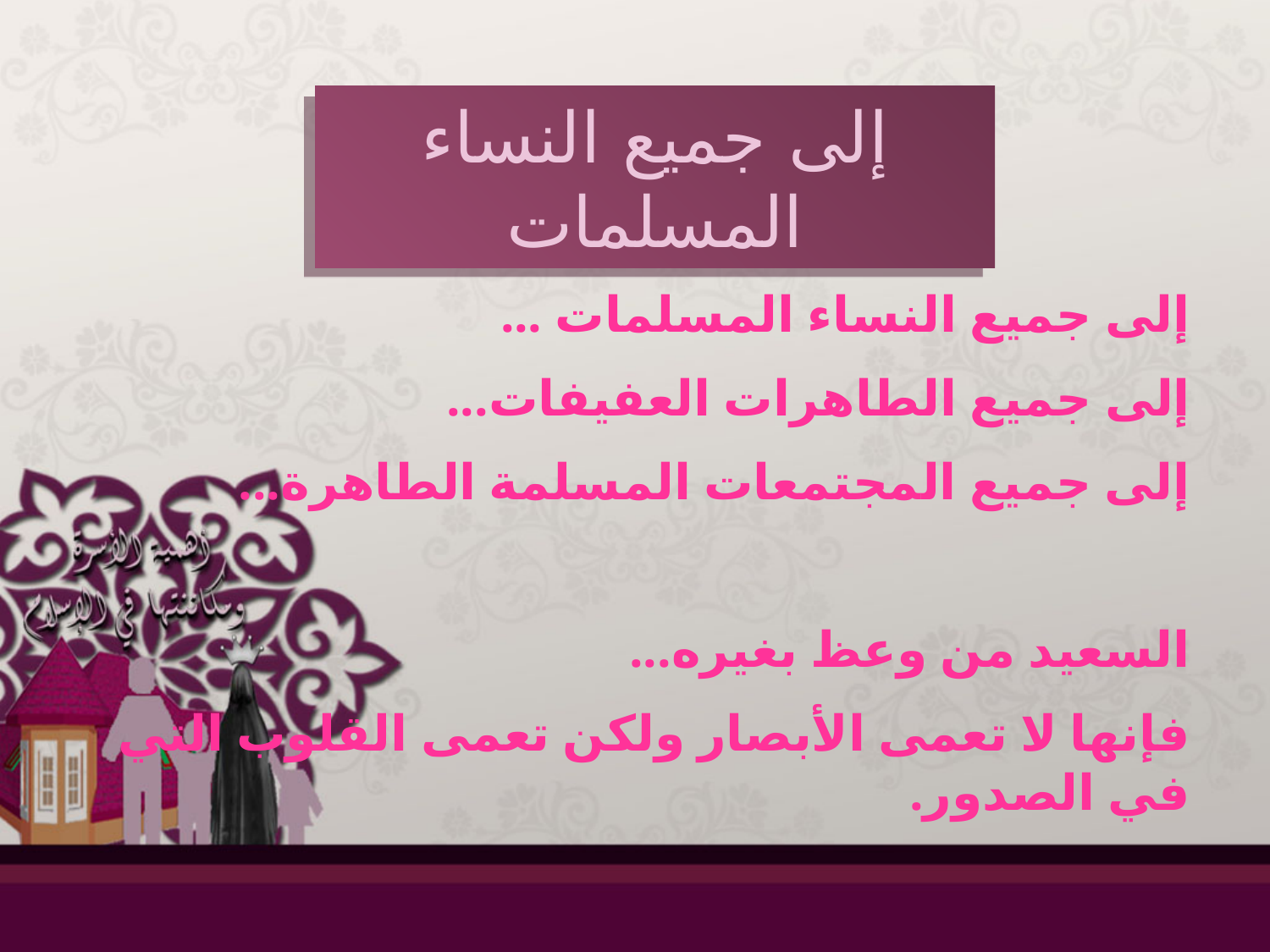

إلى جميع النساء المسلمات
إلى جميع النساء المسلمات ...
إلى جميع الطاهرات العفيفات...
إلى جميع المجتمعات المسلمة الطاهرة...

السعيد من وعظ بغيره...
فإنها لا تعمى الأبصار ولكن تعمى القلوب التي في الصدور.